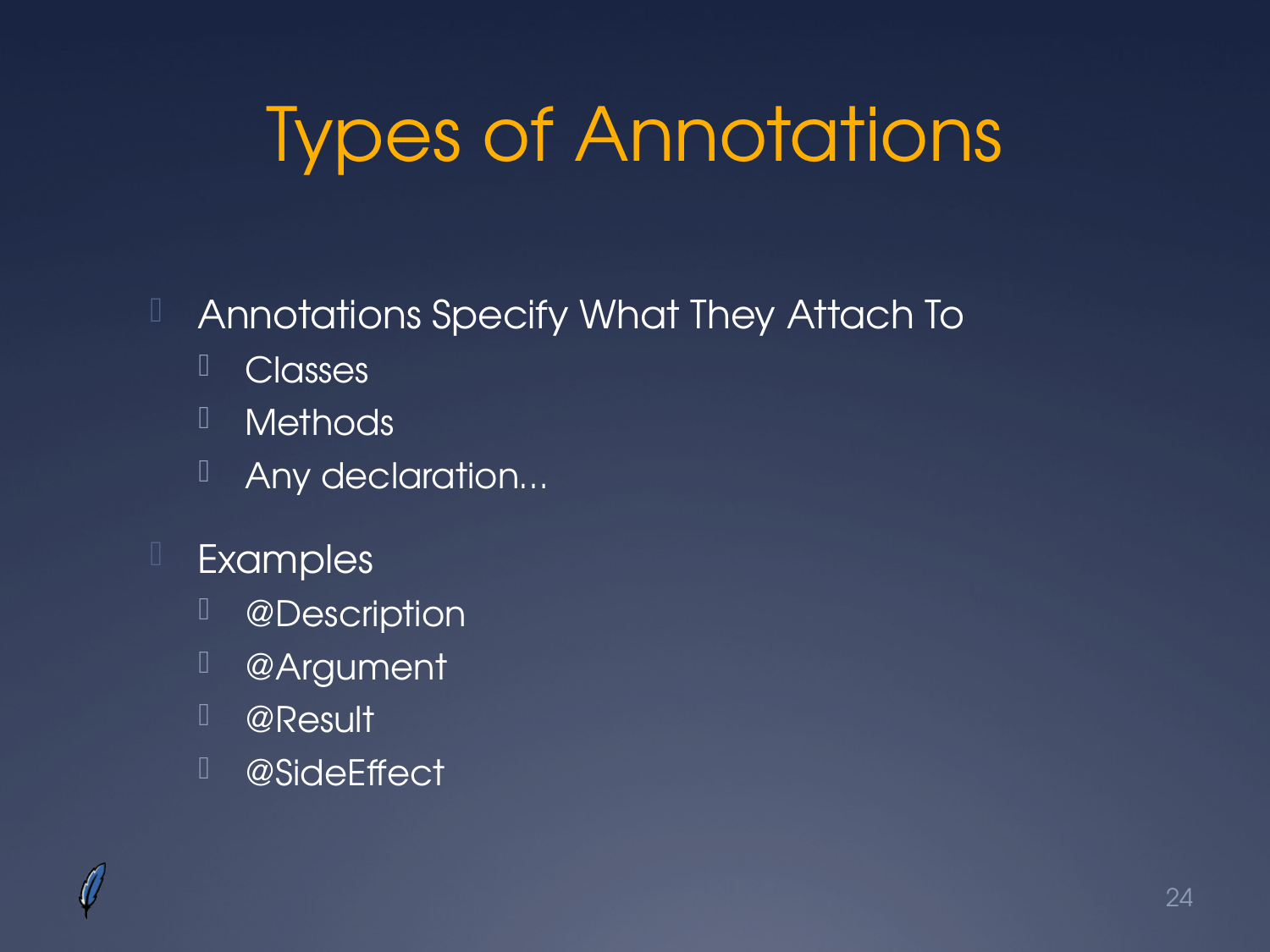

# Types of Annotations
Annotations Specify What They Attach To
Classes
Methods
Any declaration…
Examples
@Description
@Argument
@Result
@SideEffect
24